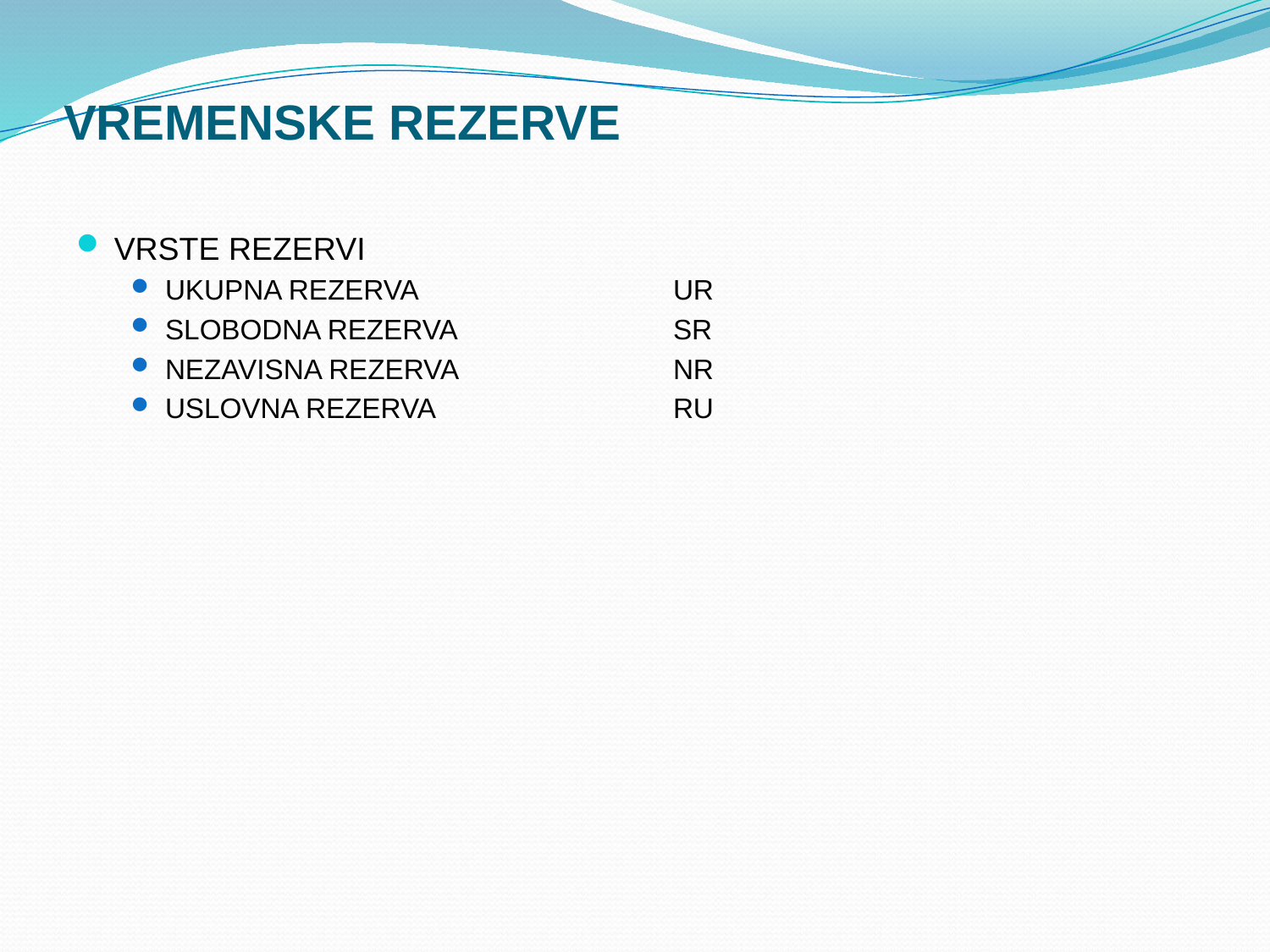

# VREMENSKE REZERVE
VRSTE REZERVI
UKUPNA REZERVA   		UR
SLOBODNA REZERVA  		SR
NEZAVISNA REZERVA 		NR
USLOVNA REZERVA    		RU